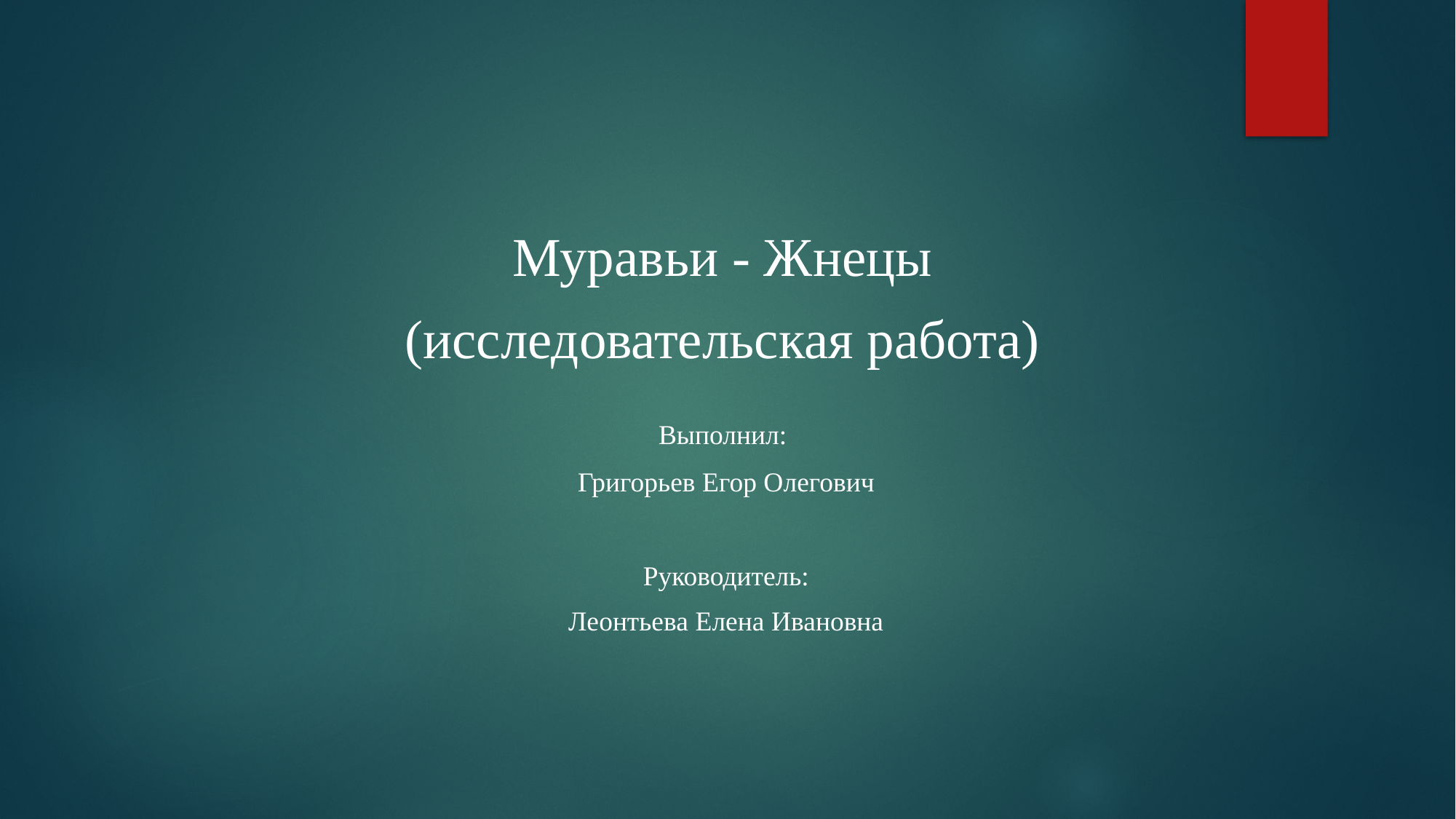

Муравьи - Жнецы
(исследовательская работа)

Выполнил:
 Григорьев Егор Олегович

 Руководитель:
 Леонтьева Елена Ивановна